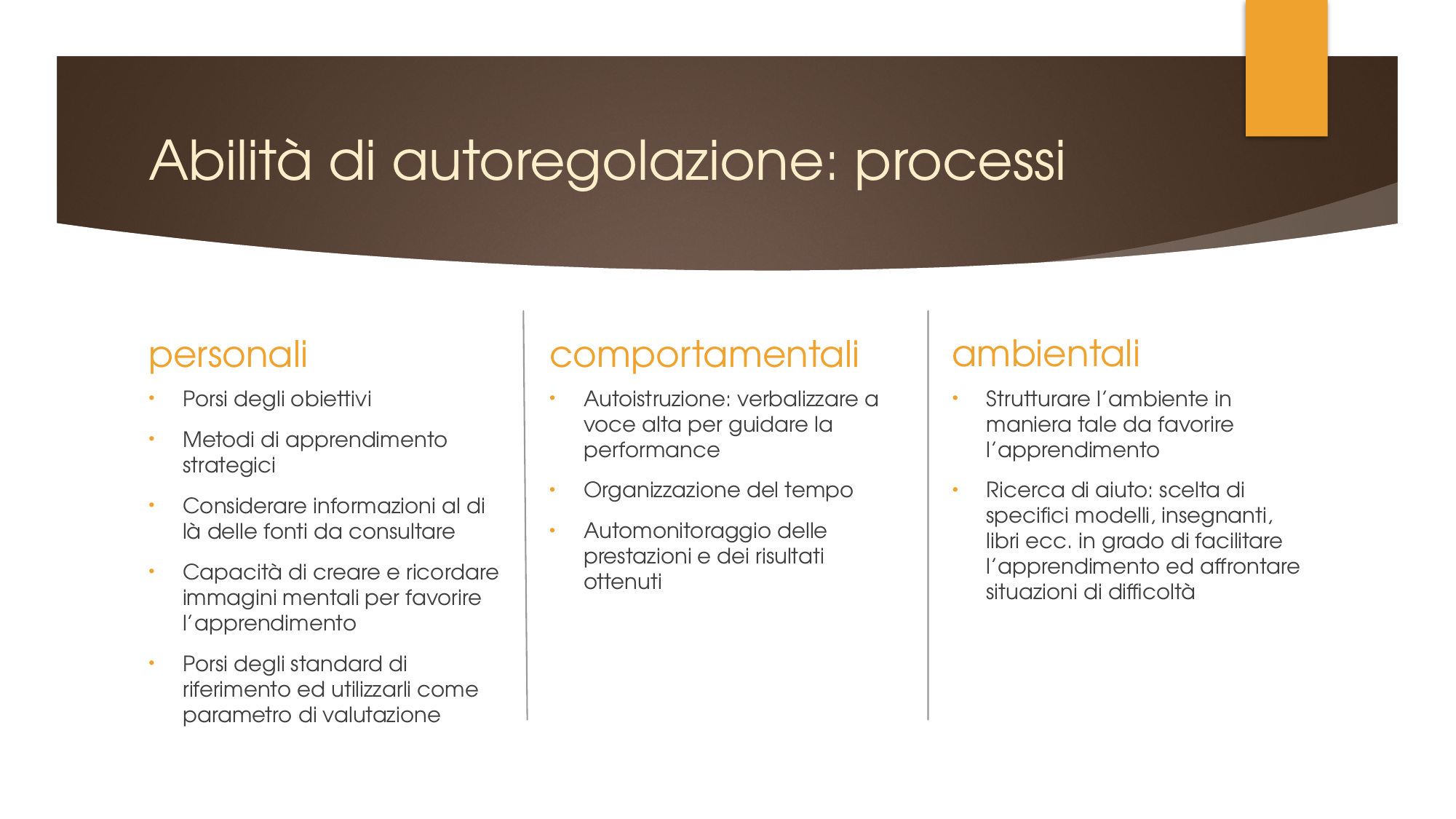

# Abilità di autoregolazione: processi
ambientali
personali
comportamentali
Porsi degli obiettivi
Metodi di apprendimento strategici
Considerare informazioni al di là delle fonti da consultare
Capacità di creare e ricordare immagini mentali per favorire l’apprendimento
Porsi degli standard di riferimento ed utilizzarli come parametro di valutazione

Autoistruzione: verbalizzare a voce alta per guidare la performance
Organizzazione del tempo
Automonitoraggio delle prestazioni e dei risultati ottenuti
Strutturare l’ambiente in maniera tale da favorire l’apprendimento
Ricerca di aiuto: scelta di specifici modelli, insegnanti, libri ecc. in grado di facilitare l’apprendimento ed affrontare situazioni di difficoltà